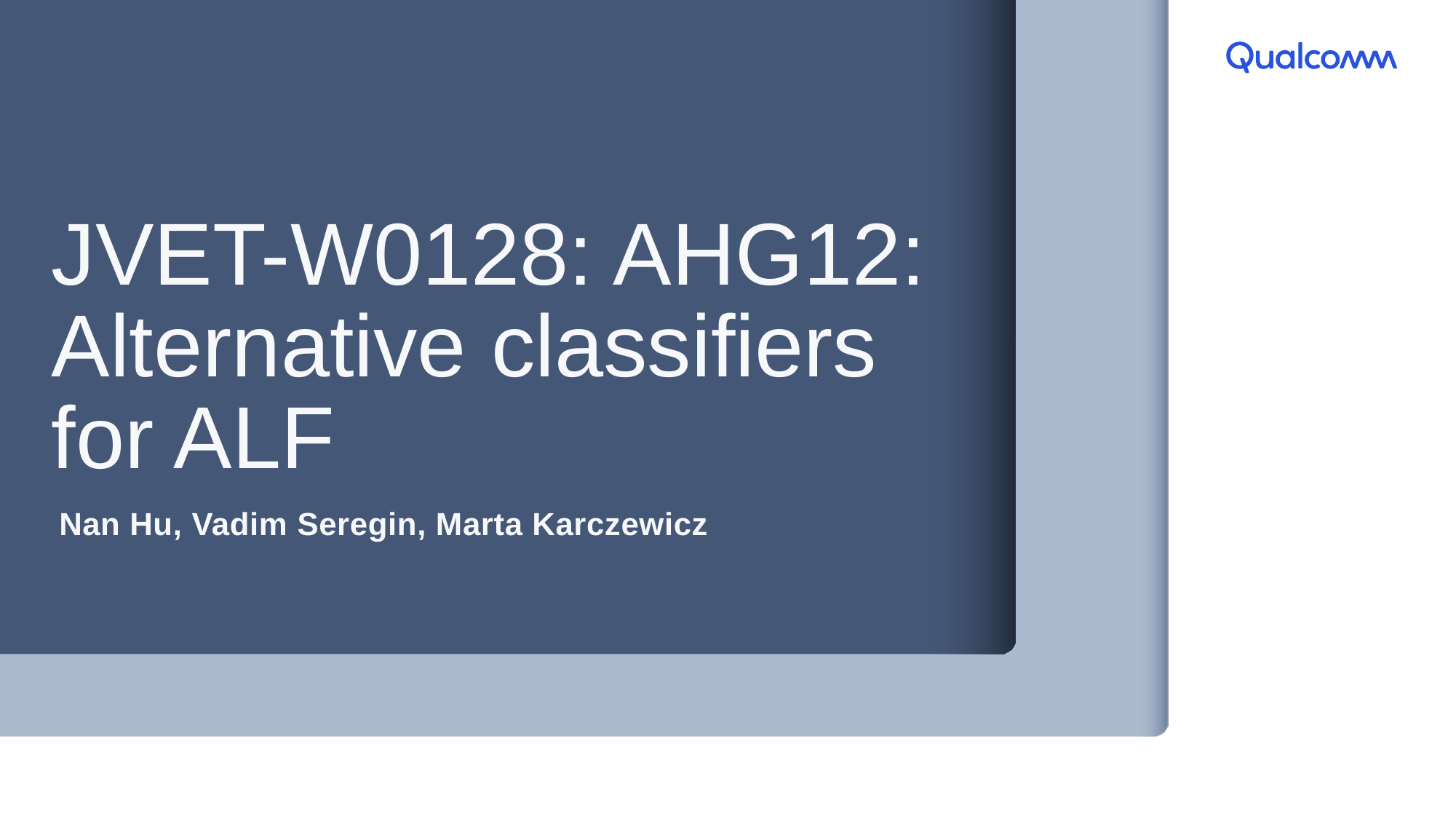

# JVET-W0128: AHG12: Alternative classifiers for ALF
Nan Hu, Vadim Seregin, Marta Karczewicz